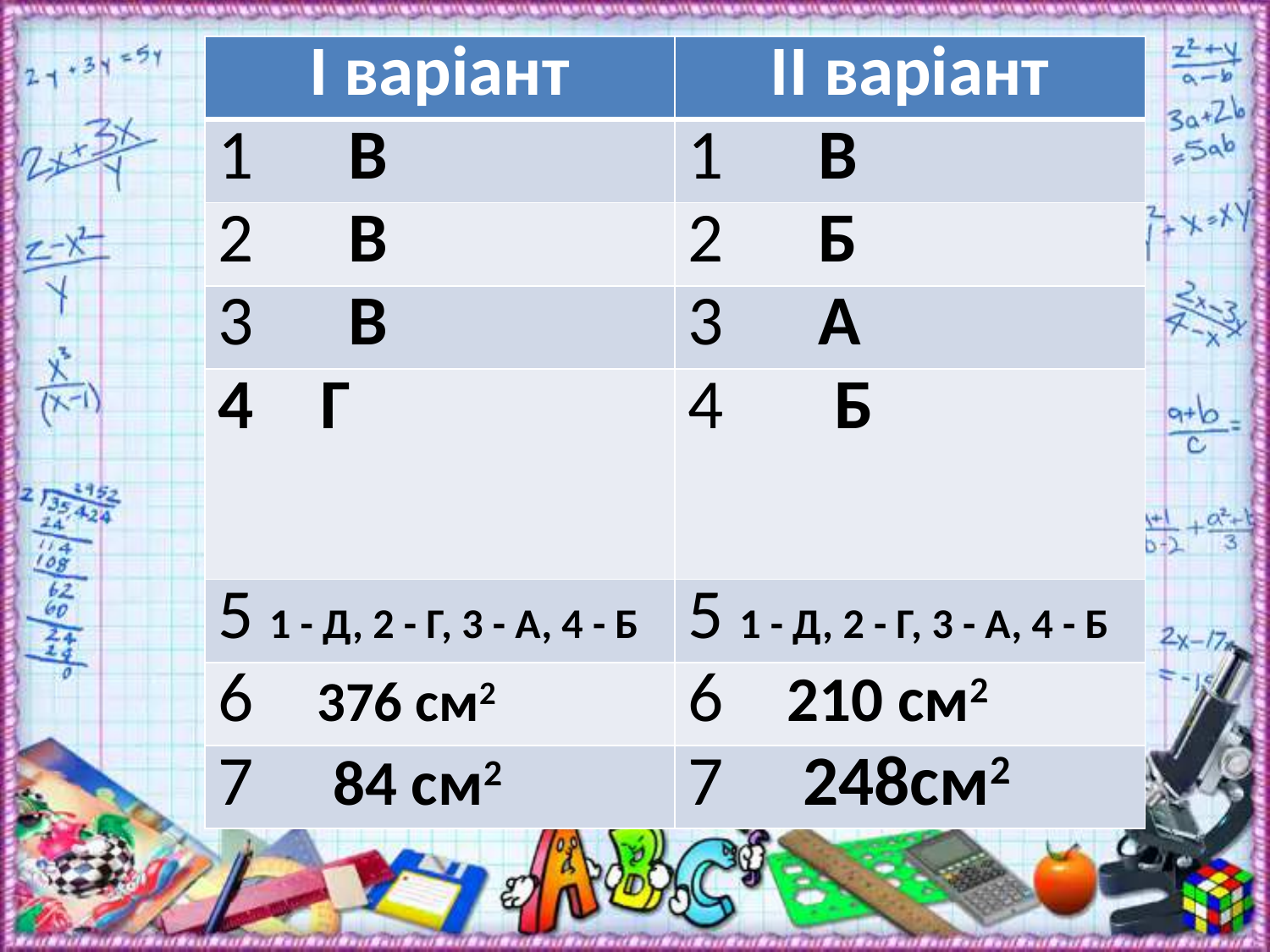

| І варіант | ІІ варіант |
| --- | --- |
| 1 В | 1 В |
| 2 В | 2 Б |
| 3 В | 3 А |
| Г | 4 Б |
| 5 1 - Д, 2 - Г, 3 - А, 4 - Б | 5 1 - Д, 2 - Г, 3 - А, 4 - Б |
| 6 376 см2 | 6 210 см2 |
| 7 84 см2 | 7 248см2 |